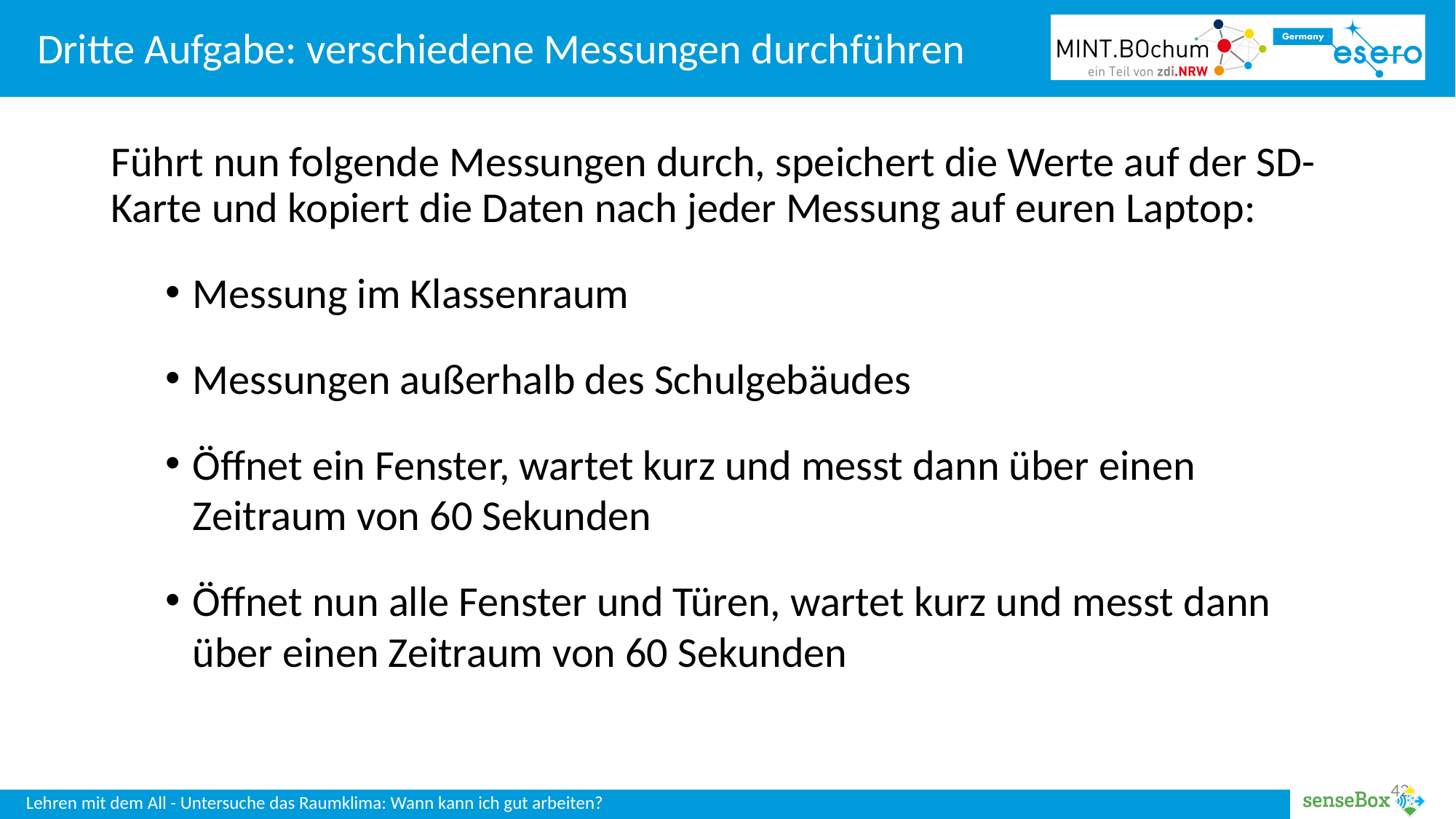

# Dritte Aufgabe: verschiedene Messungen durchführen
Führt nun folgende Messungen durch, speichert die Werte auf der SD-Karte und kopiert die Daten nach jeder Messung auf euren Laptop:
Messung im Klassenraum
Messungen außerhalb des Schulgebäudes
Öffnet ein Fenster, wartet kurz und messt dann über einen Zeitraum von 60 Sekunden
Öffnet nun alle Fenster und Türen, wartet kurz und messt dann über einen Zeitraum von 60 Sekunden